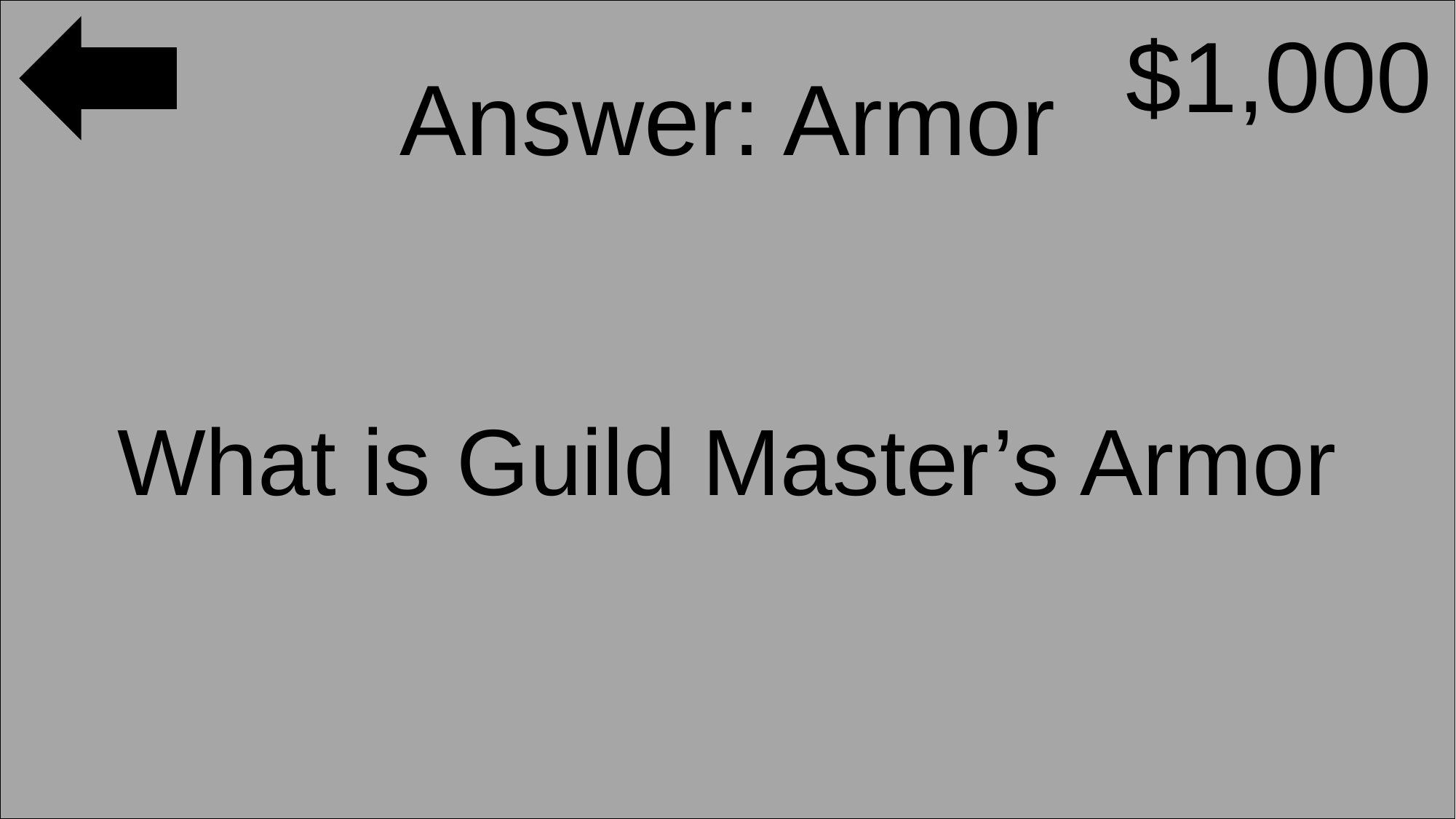

$1,000

#
Answer: Armor

What is Guild Master’s Armor